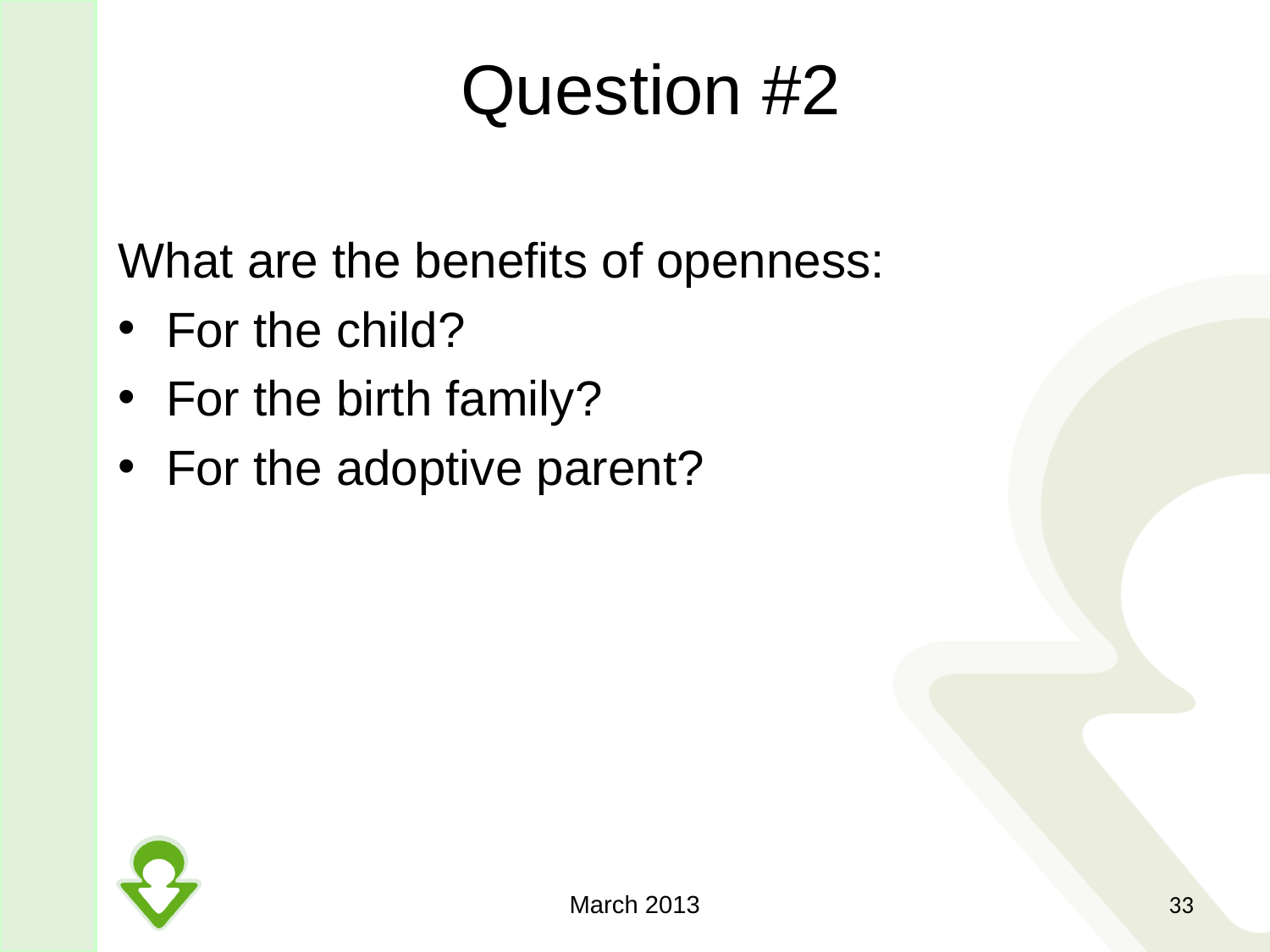

# Question #2
What are the benefits of openness:
For the child?
For the birth family?
For the adoptive parent?
March 2013
33